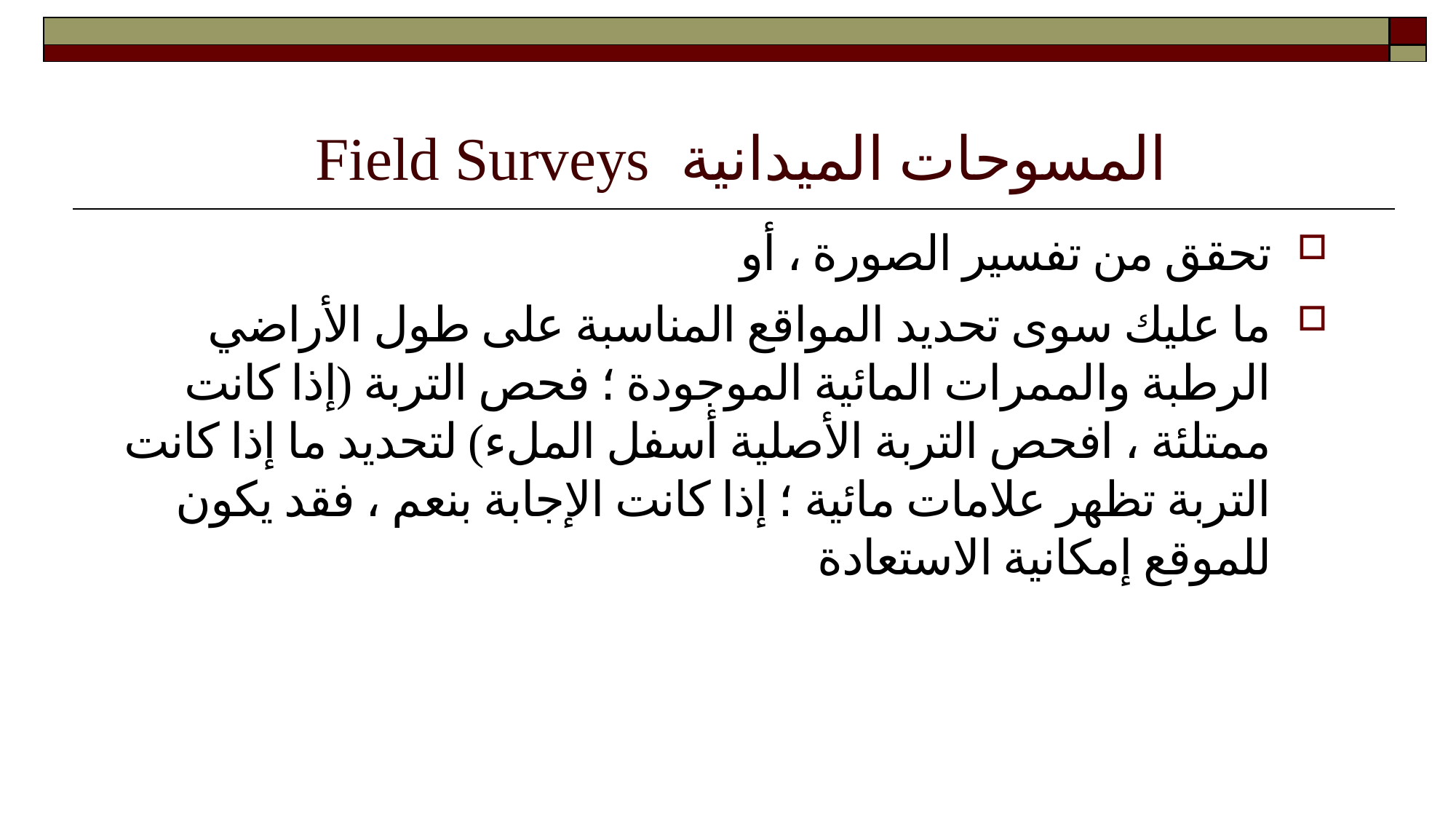

|  |  |
| --- | --- |
|  |  |
# Field Surveys  المسوحات الميدانية
تحقق من تفسير الصورة ، أو
ما عليك سوى تحديد المواقع المناسبة على طول الأراضي الرطبة والممرات المائية الموجودة ؛ فحص التربة (إذا كانت ممتلئة ، افحص التربة الأصلية أسفل الملء) لتحديد ما إذا كانت التربة تظهر علامات مائية ؛ إذا كانت الإجابة بنعم ، فقد يكون للموقع إمكانية الاستعادة